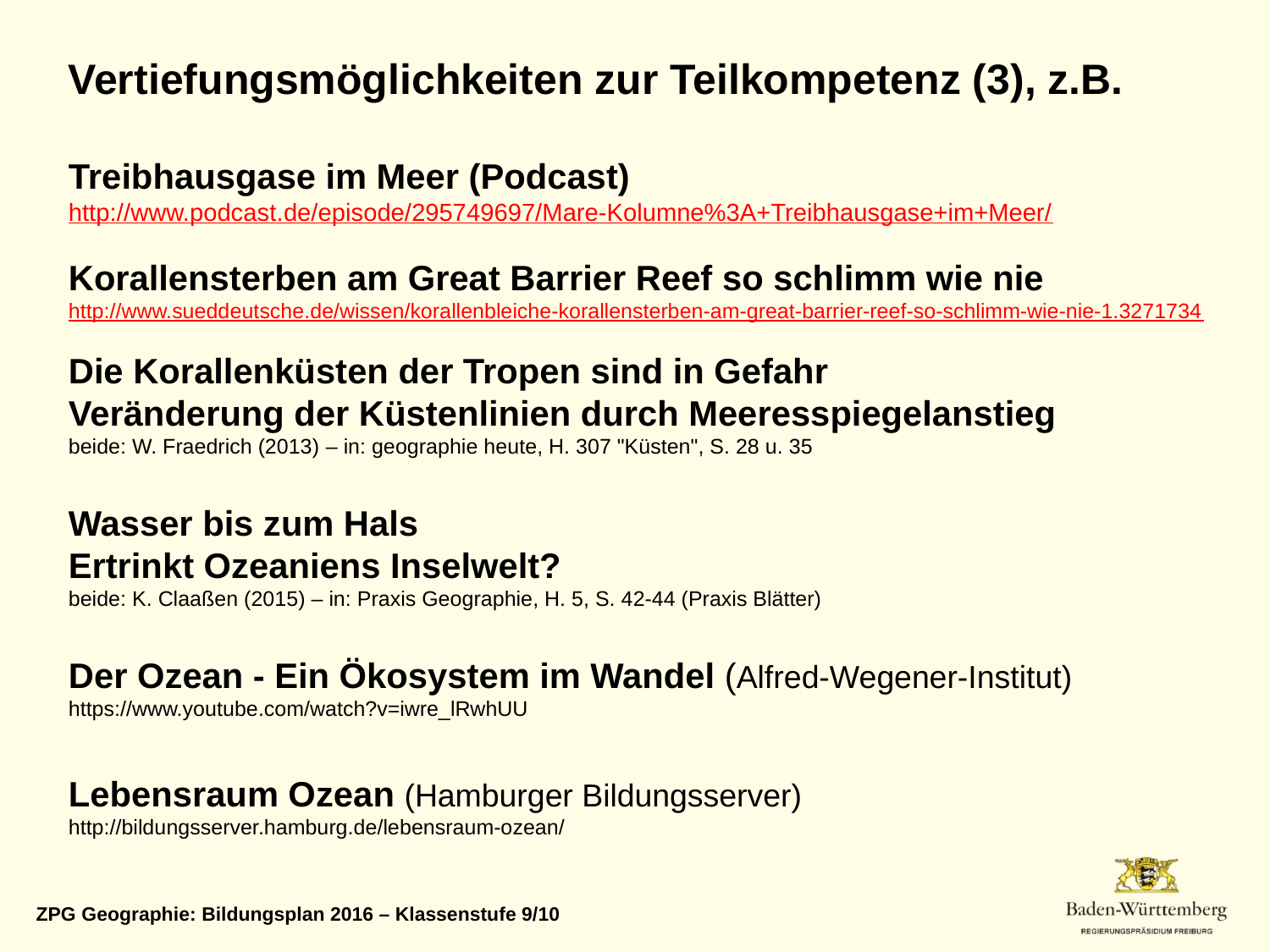

Vertiefungsmöglichkeiten zur Teilkompetenz (3), z.B.

Treibhausgase im Meer (Podcast)
http://www.podcast.de/episode/295749697/Mare-Kolumne%3A+Treibhausgase+im+Meer/

Korallensterben am Great Barrier Reef so schlimm wie nie
http://www.sueddeutsche.de/wissen/korallenbleiche-korallensterben-am-great-barrier-reef-so-schlimm-wie-nie-1.3271734

Die Korallenküsten der Tropen sind in Gefahr
Veränderung der Küstenlinien durch Meeresspiegelanstieg
beide: W. Fraedrich (2013) – in: geographie heute, H. 307 "Küsten", S. 28 u. 35

Wasser bis zum Hals
Ertrinkt Ozeaniens Inselwelt?
beide: K. Claaßen (2015) – in: Praxis Geographie, H. 5, S. 42-44 (Praxis Blätter)

Der Ozean - Ein Ökosystem im Wandel (Alfred-Wegener-Institut)
https://www.youtube.com/watch?v=iwre_lRwhUU

Lebensraum Ozean (Hamburger Bildungsserver)
http://bildungsserver.hamburg.de/lebensraum-ozean/